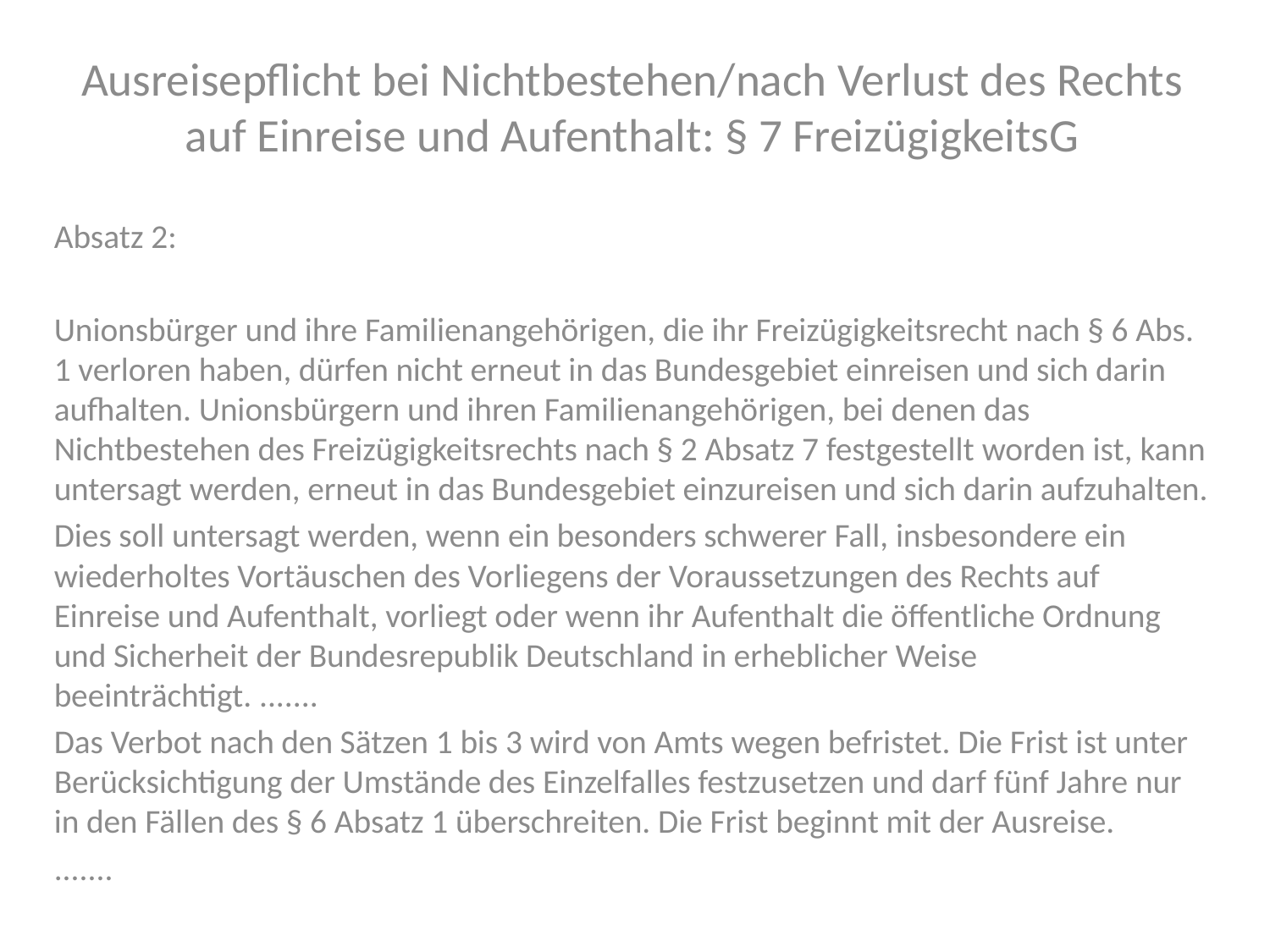

Ausreisepflicht bei Nichtbestehen/nach Verlust des Rechts auf Einreise und Aufenthalt: § 7 FreizügigkeitsG

Absatz 2:

Unionsbürger und ihre Familienangehörigen, die ihr Freizügigkeitsrecht nach § 6 Abs. 1 verloren haben, dürfen nicht erneut in das Bundesgebiet einreisen und sich darin aufhalten. Unionsbürgern und ihren Familienangehörigen, bei denen das Nichtbestehen des Freizügigkeitsrechts nach § 2 Absatz 7 festgestellt worden ist, kann untersagt werden, erneut in das Bundesgebiet einzureisen und sich darin aufzuhalten.
Dies soll untersagt werden, wenn ein besonders schwerer Fall, insbesondere ein wiederholtes Vortäuschen des Vorliegens der Voraussetzungen des Rechts auf Einreise und Aufenthalt, vorliegt oder wenn ihr Aufenthalt die öffentliche Ordnung und Sicherheit der Bundesrepublik Deutschland in erheblicher Weise beeinträchtigt. .......
Das Verbot nach den Sätzen 1 bis 3 wird von Amts wegen befristet. Die Frist ist unter Berücksichtigung der Umstände des Einzelfalles festzusetzen und darf fünf Jahre nur in den Fällen des § 6 Absatz 1 überschreiten. Die Frist beginnt mit der Ausreise.
.......